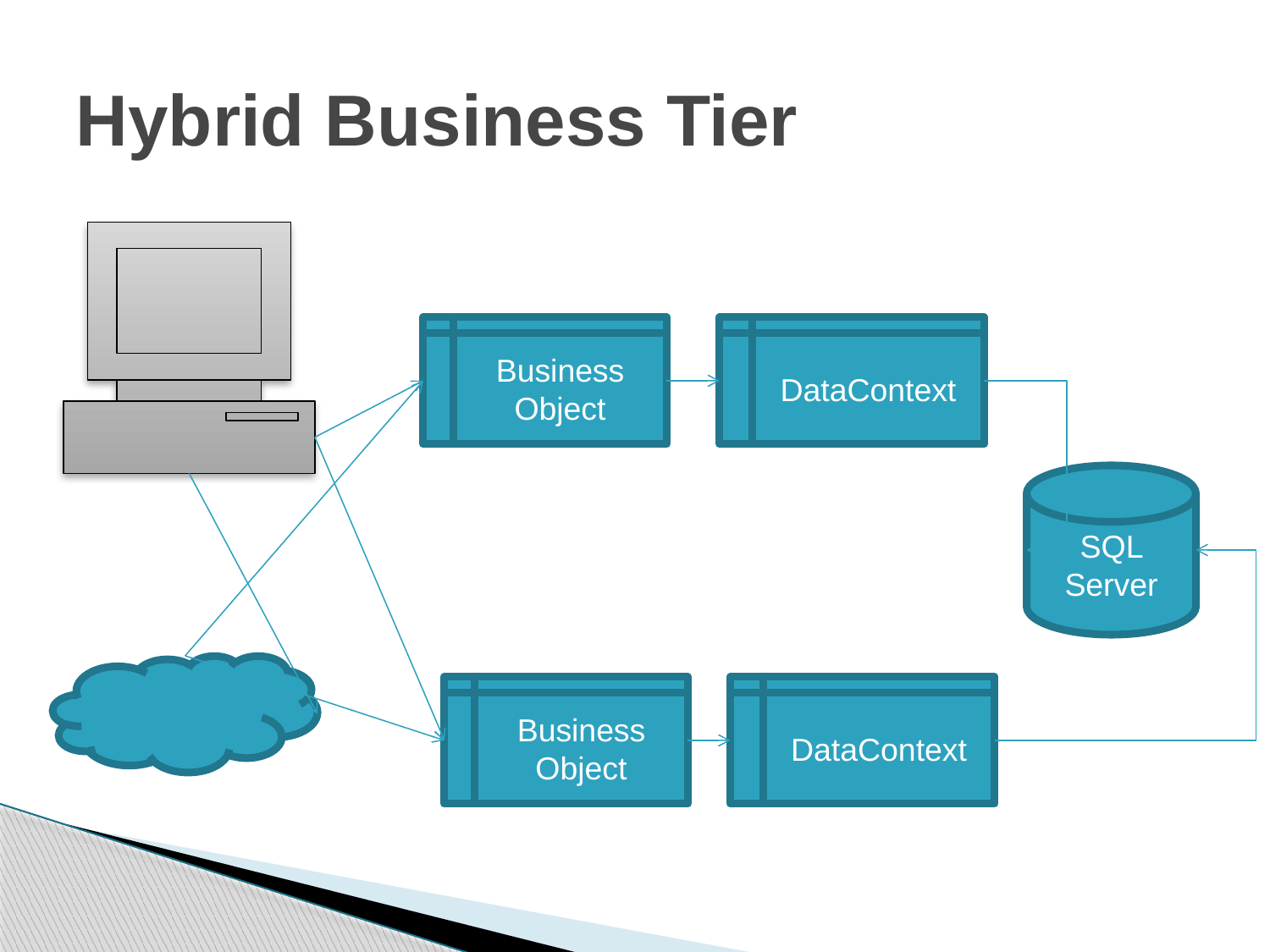

# Hybrid Business Tier

Business Object
DataContext
SQL Server

Business Object
DataContext